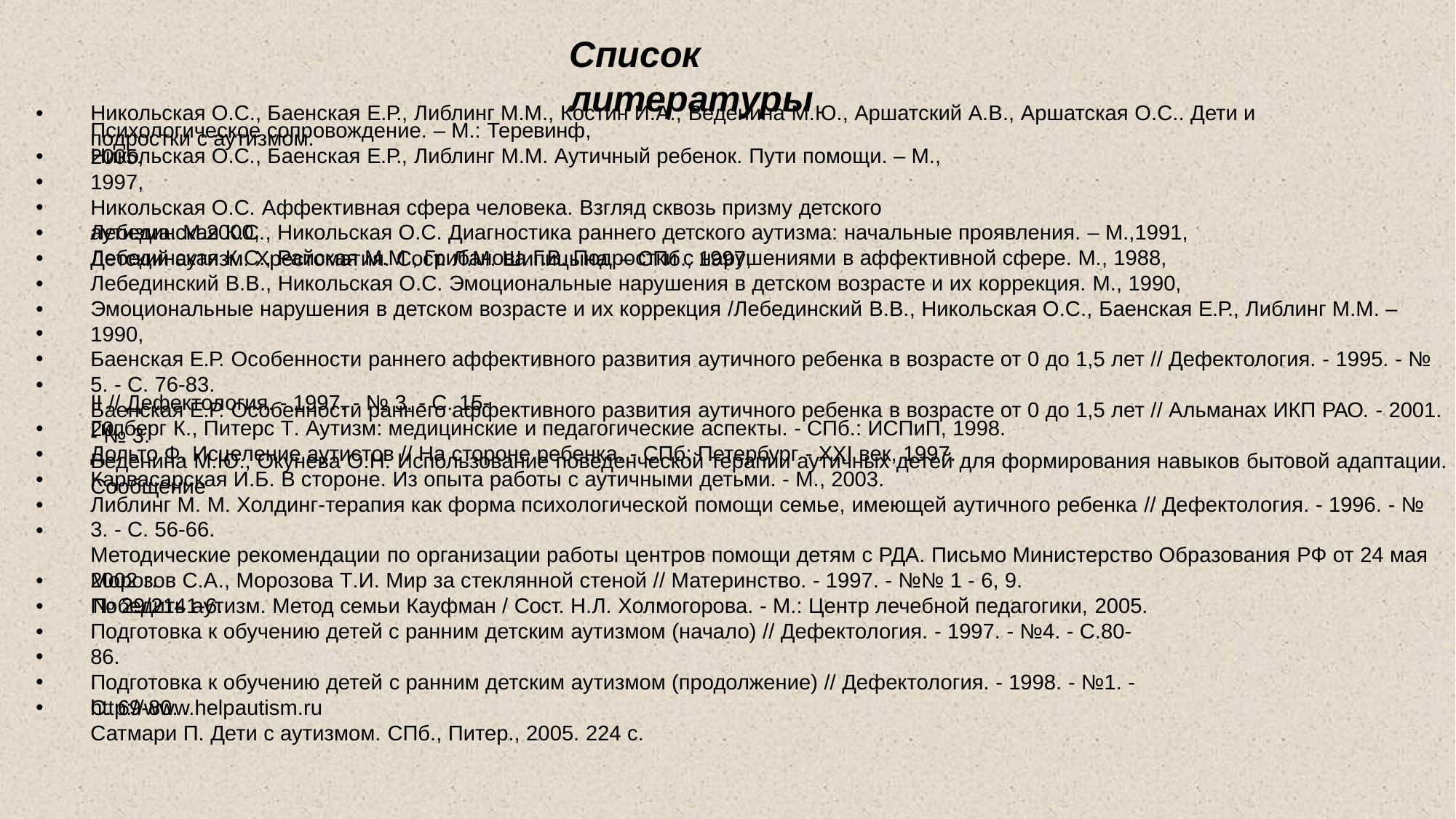

Список литературы
•
Никольская О.С., Баенская Е.Р., Либлинг М.М., Костин И.А., Веденина М.Ю., Аршатский А.В., Аршатская О.С.. Дети и подростки с аутизмом.
Психологическое сопровождение. – М.: Теревинф, 2005,
•
•
•
•
•
•
•
•
Никольская О.С., Баенская Е.Р., Либлинг М.М. Аутичный ребенок. Пути помощи. – М., 1997,
Никольская О.С. Аффективная сфера человека. Взгляд сквозь призму детского аутизма. М.2000,
Детский аутизм. Хрестоматия. Сост. Л.М. Шипицына. – СПб., 1997,
Лебединская К.С., Никольская О.С. Диагностика раннего детского аутизма: начальные проявления. – М.,1991,
Лебединская К.С., Райская М.М., Грибанова Г.В. Подростки с нарушениями в аффективной сфере. М., 1988,
Лебединский В.В., Никольская О.С. Эмоциональные нарушения в детском возрасте и их коррекция. М., 1990,
Эмоциональные нарушения в детском возрасте и их коррекция /Лебединский В.В., Никольская О.С., Баенская Е.Р., Либлинг М.М. – 1990,
Баенская Е.Р. Особенности раннего аффективного развития аутичного ребенка в возрасте от 0 до 1,5 лет // Дефектология. - 1995. - № 5. - С. 76-83.
Баенская Е.Р. Особенности раннего аффективного развития аутичного ребенка в возрасте от 0 до 1,5 лет // Альманах ИКП РАО. - 2001. - № 3.
Веденина М.Ю., Окунева О.Н. Использование поведенческой терапии аутичных детей для формирования навыков бытовой адаптации. Сообщение
•
•
II // Дефектология. - 1997. - № 3. - С. 15-20.
•
•
•
•
•
Гилберг К., Питерс Т. Аутизм: медицинские и педагогические аспекты. - СПб.: ИСПиП, 1998.
Дольто Ф. Исцеление аутистов // На стороне ребенка. - СПб: Петербург - XXI век, 1997.
Карвасарская И.Б. В стороне. Из опыта работы с аутичными детьми. - М., 2003.
Либлинг М. М. Холдинг-терапия как форма психологической помощи семье, имеющей аутичного ребенка // Дефектология. - 1996. - № 3. - С. 56-66.
Методические рекомендации по организации работы центров помощи детям с РДА. Письмо Министерство Образования РФ от 24 мая 2002 г.
№ 29/2141-6.
•
•
•
•
Морозов С.А., Морозова Т.И. Мир за стеклянной стеной // Материнство. - 1997. - №№ 1 - 6, 9.
Победить аутизм. Метод семьи Кауфман / Сост. Н.Л. Холмогорова. - М.: Центр лечебной педагогики, 2005.
Подготовка к обучению детей с ранним детским аутизмом (начало) // Дефектология. - 1997. - №4. - С.80-86.
Подготовка к обучению детей с ранним детским аутизмом (продолжение) // Дефектология. - 1998. - №1. - С. 69-80.
Сатмари П. Дети с аутизмом. СПб., Питер., 2005. 224 с.
•
http://www.helpautism.ru
•